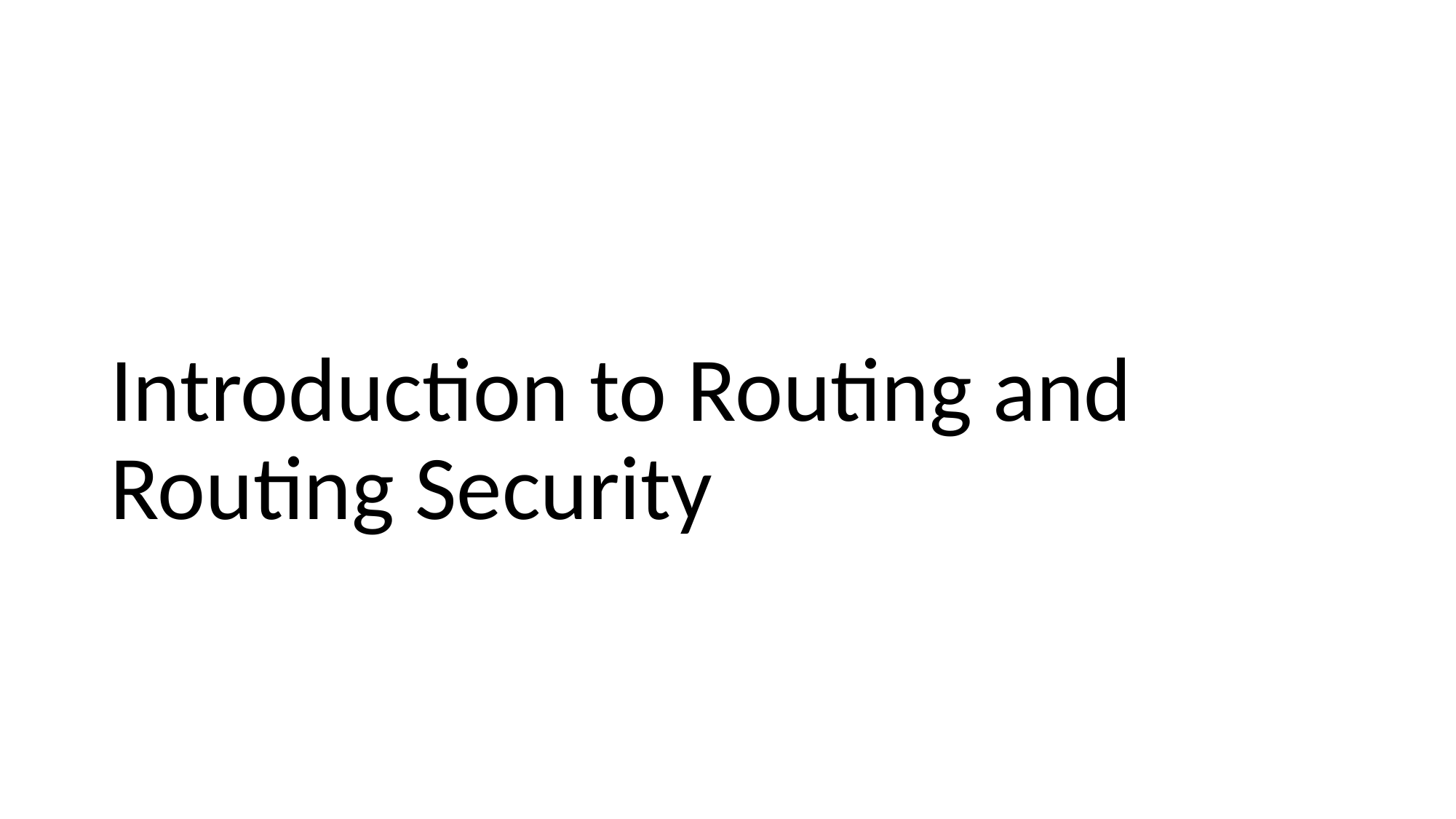

# Introduction to Routing and Routing Security